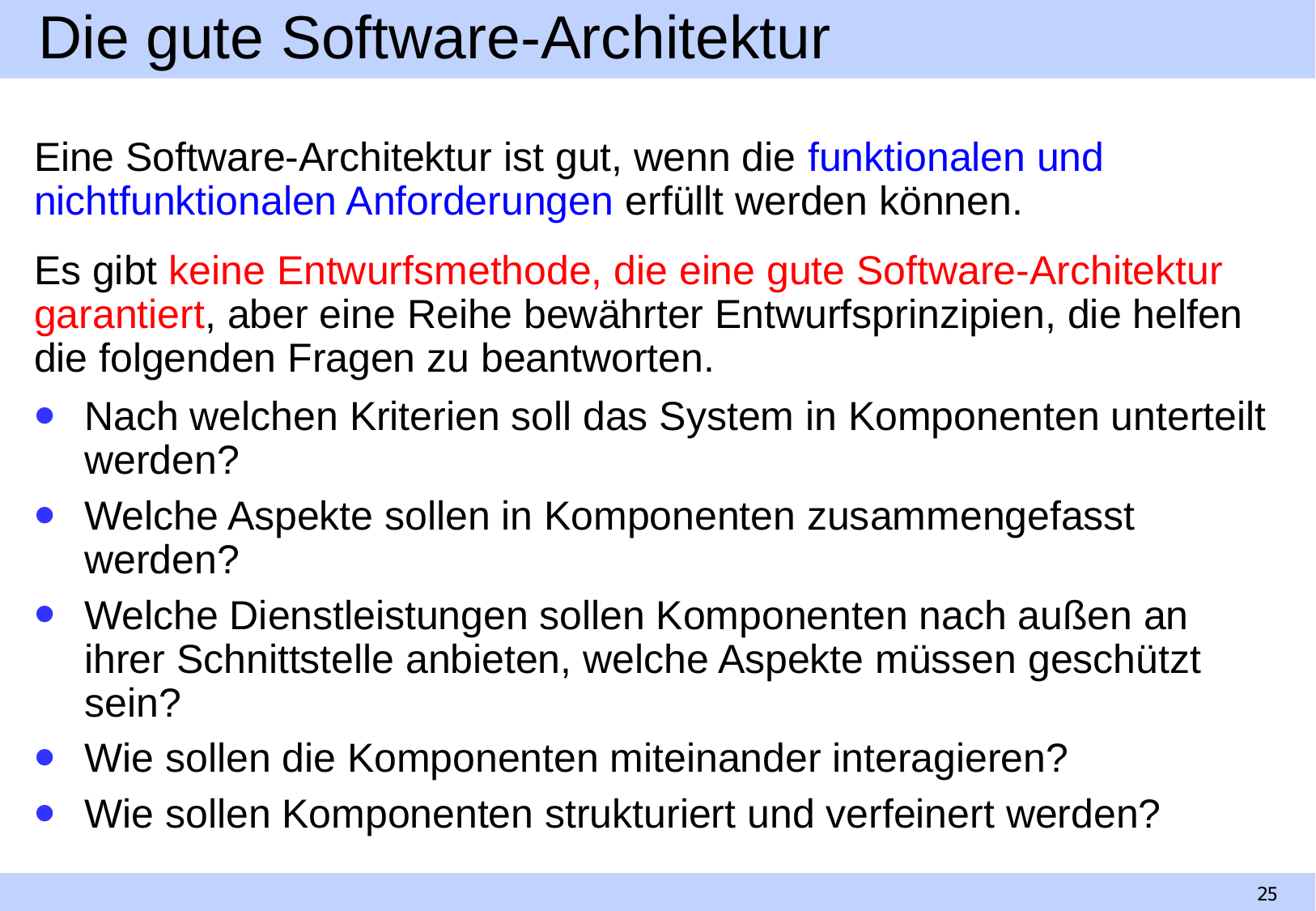

# Die gute Software-Architektur
Eine Software-Architektur ist gut, wenn die funktionalen und nichtfunktionalen Anforderungen erfüllt werden können.
Es gibt keine Entwurfsmethode, die eine gute Software-Architektur garantiert, aber eine Reihe bewährter Entwurfsprinzipien, die helfen die folgenden Fragen zu beantworten.
Nach welchen Kriterien soll das System in Komponenten unterteilt werden?
Welche Aspekte sollen in Komponenten zusammengefasst werden?
Welche Dienstleistungen sollen Komponenten nach außen an ihrer Schnittstelle anbieten, welche Aspekte müssen geschützt sein?
Wie sollen die Komponenten miteinander interagieren?
Wie sollen Komponenten strukturiert und verfeinert werden?

25